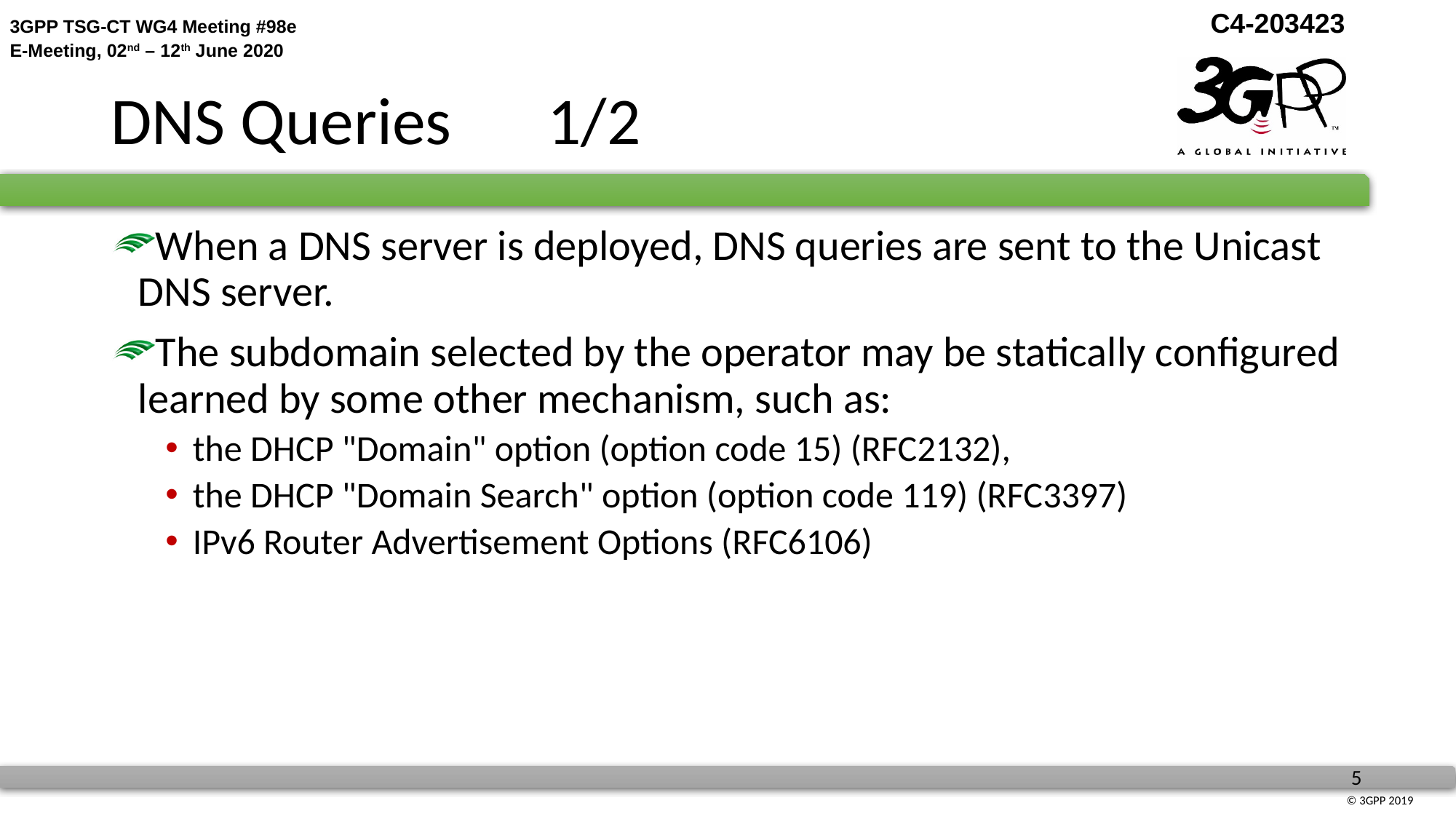

# DNS Queries	1/2
When a DNS server is deployed, DNS queries are sent to the Unicast DNS server.
The subdomain selected by the operator may be statically configured learned by some other mechanism, such as:
the DHCP "Domain" option (option code 15) (RFC2132),
the DHCP "Domain Search" option (option code 119) (RFC3397)
IPv6 Router Advertisement Options (RFC6106)